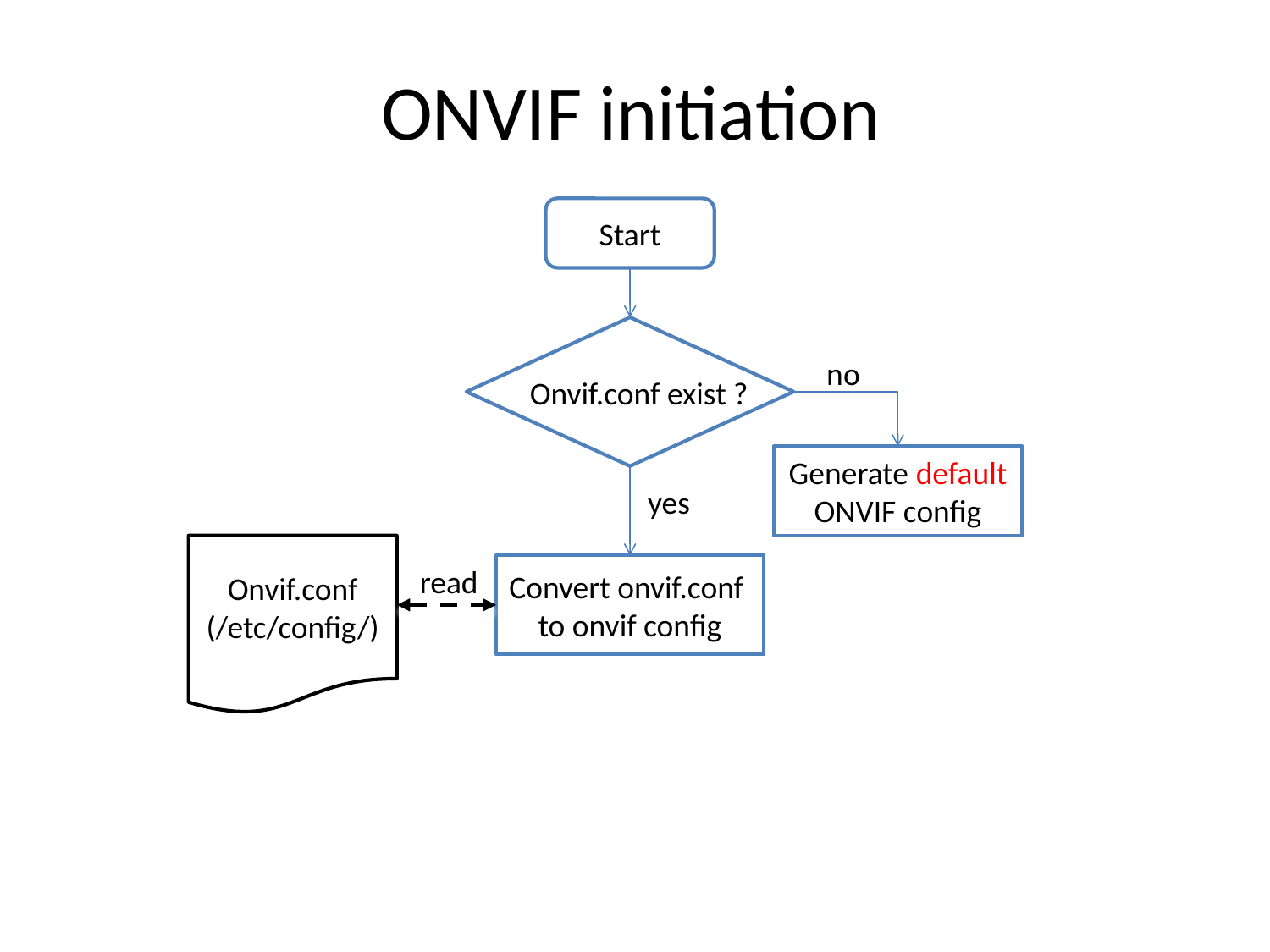

# ONVIF initiation
Start

no
Onvif.conf exist ?
Generate default ONVIF config
yes
Onvif.conf
(/etc/config/)
read
Convert onvif.conf
to onvif config